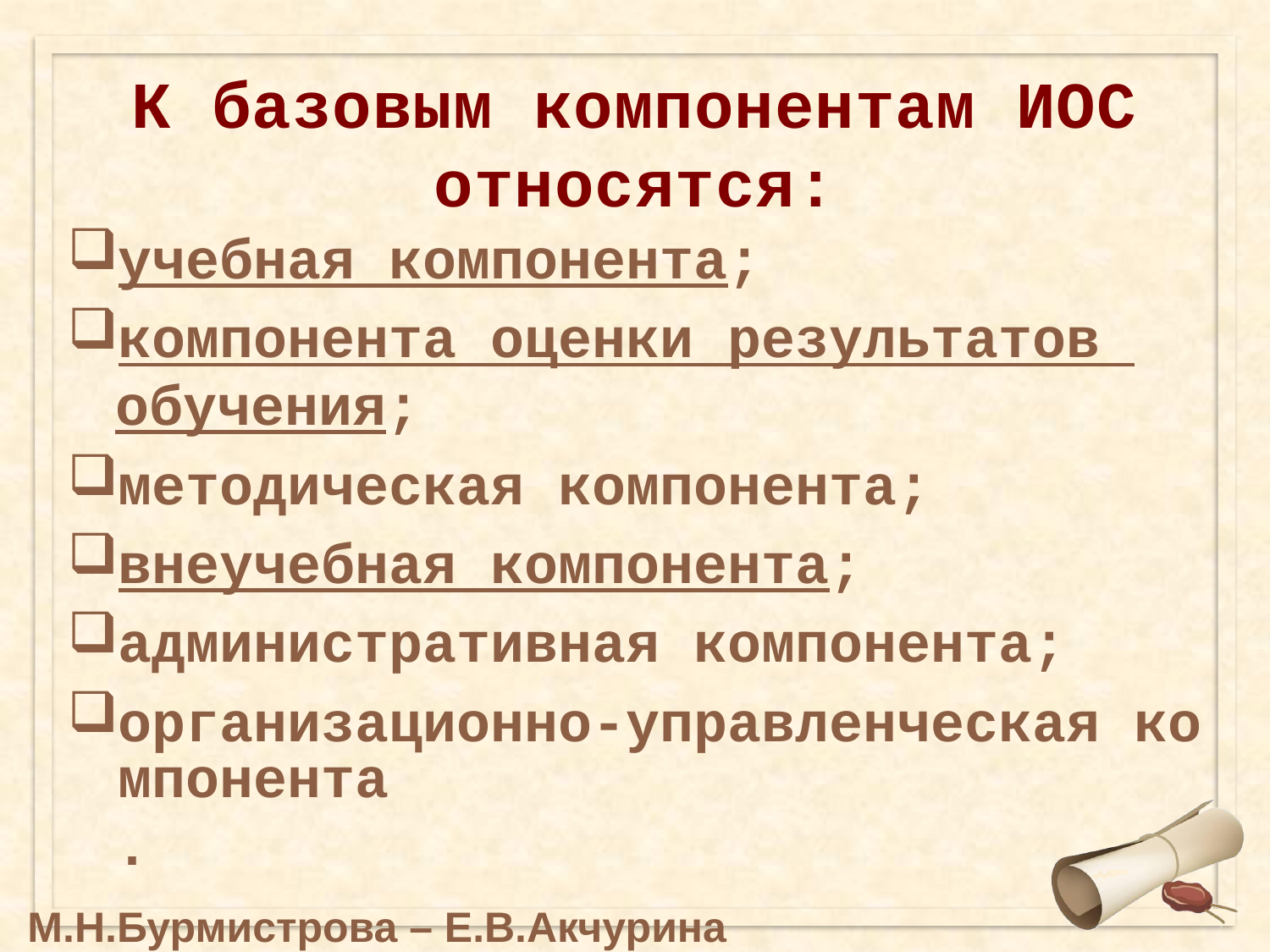

# К базовым компонентам ИОС относятся:
учебная компонента;
компонента оценки результатов обучения;
методическая компонента;
внеучебная компонента;
административная компонента;
организационно-управленческая компонента.